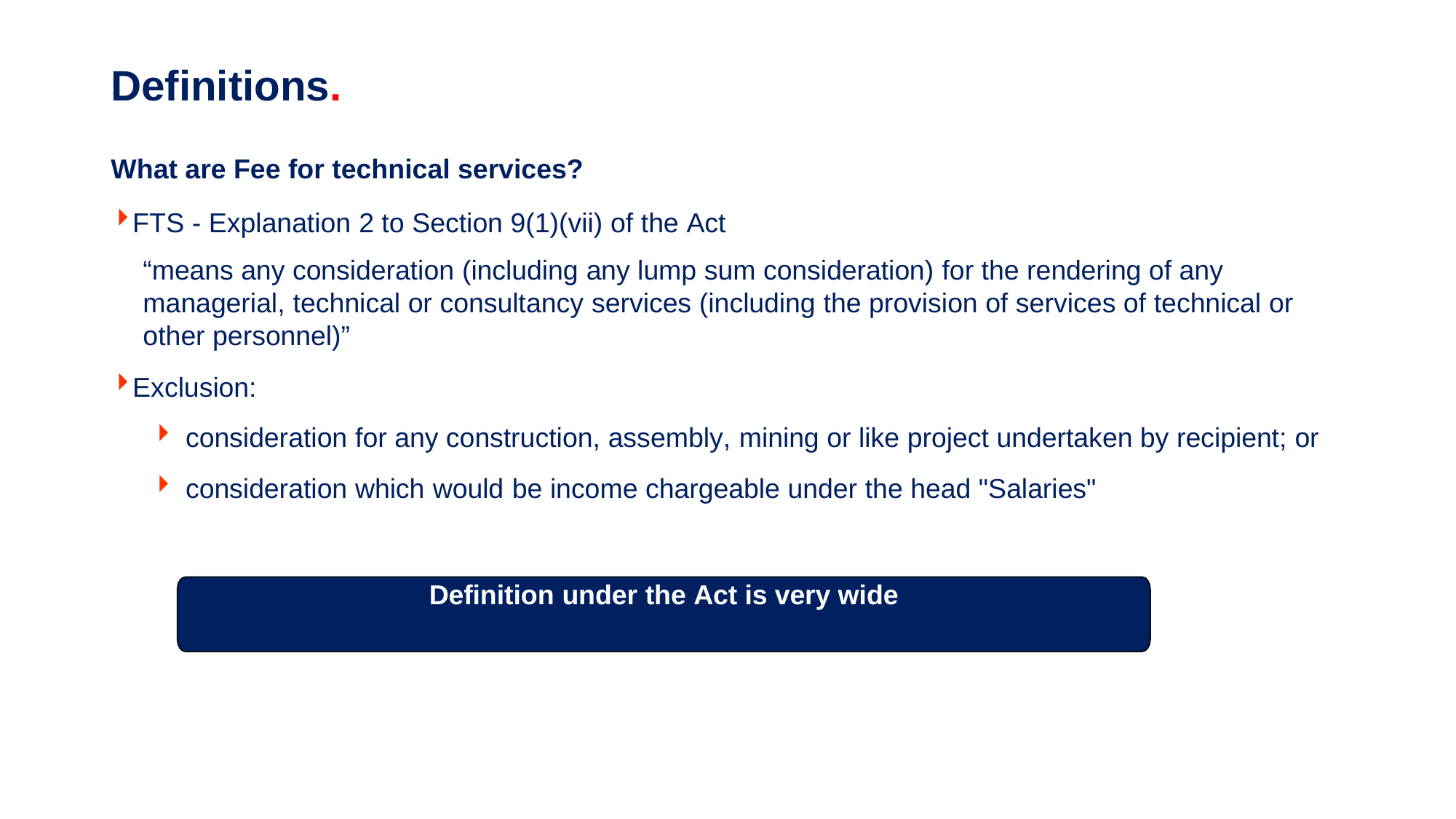

# Definitions.
What are Fee for technical services?
FTS - Explanation 2 to Section 9(1)(vii) of the Act
“means any consideration (including any lump sum consideration) for the rendering of any managerial, technical or consultancy services (including the provision of services of technical or other personnel)”
Exclusion:
consideration for any construction, assembly, mining or like project undertaken by recipient; or
consideration which would be income chargeable under the head "Salaries"

Definition under the Act is very wide

35